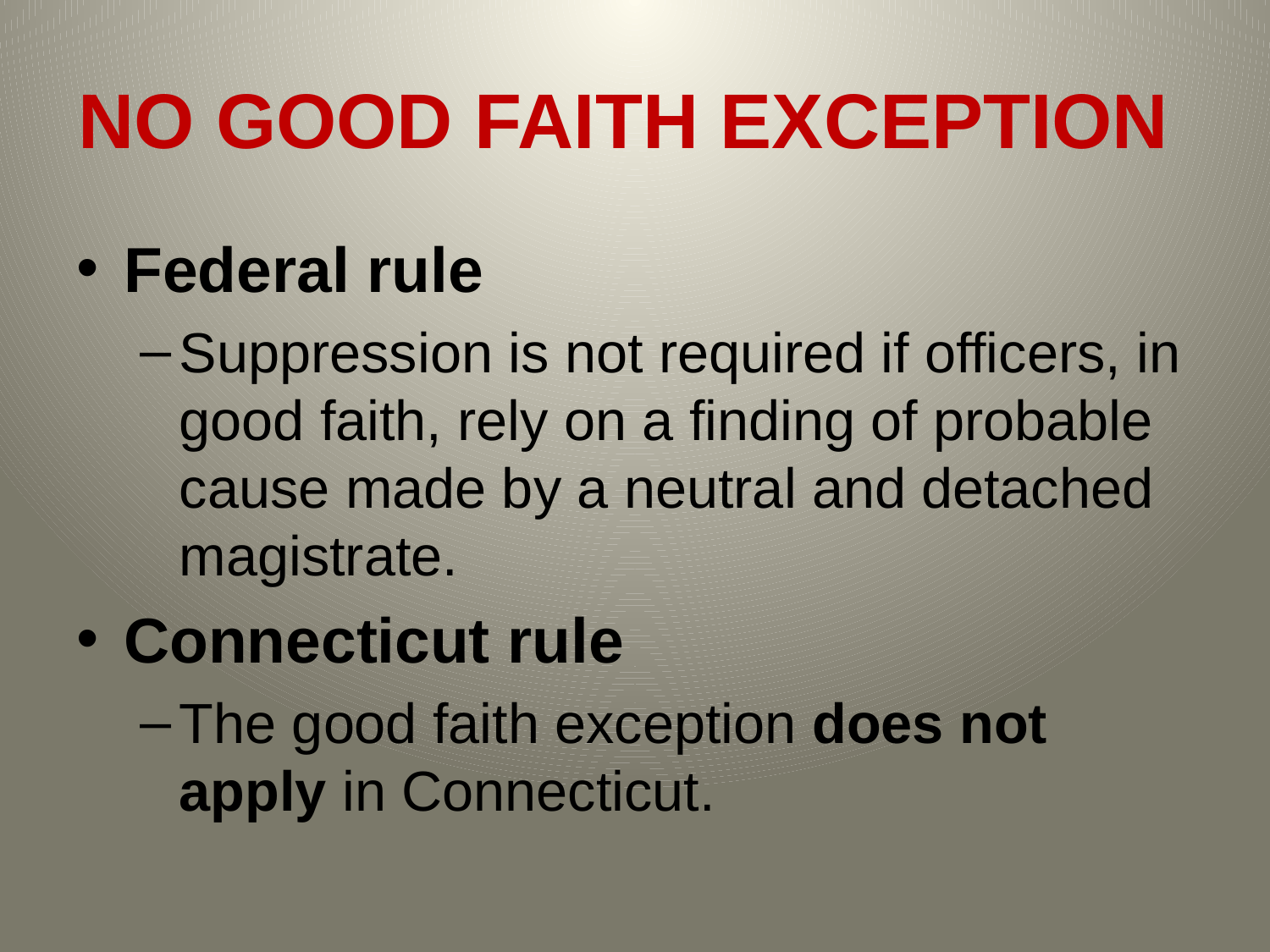

# NO GOOD FAITH EXCEPTION
Federal rule
Suppression is not required if officers, in good faith, rely on a finding of probable cause made by a neutral and detached magistrate.
Connecticut rule
The good faith exception does not apply in Connecticut.